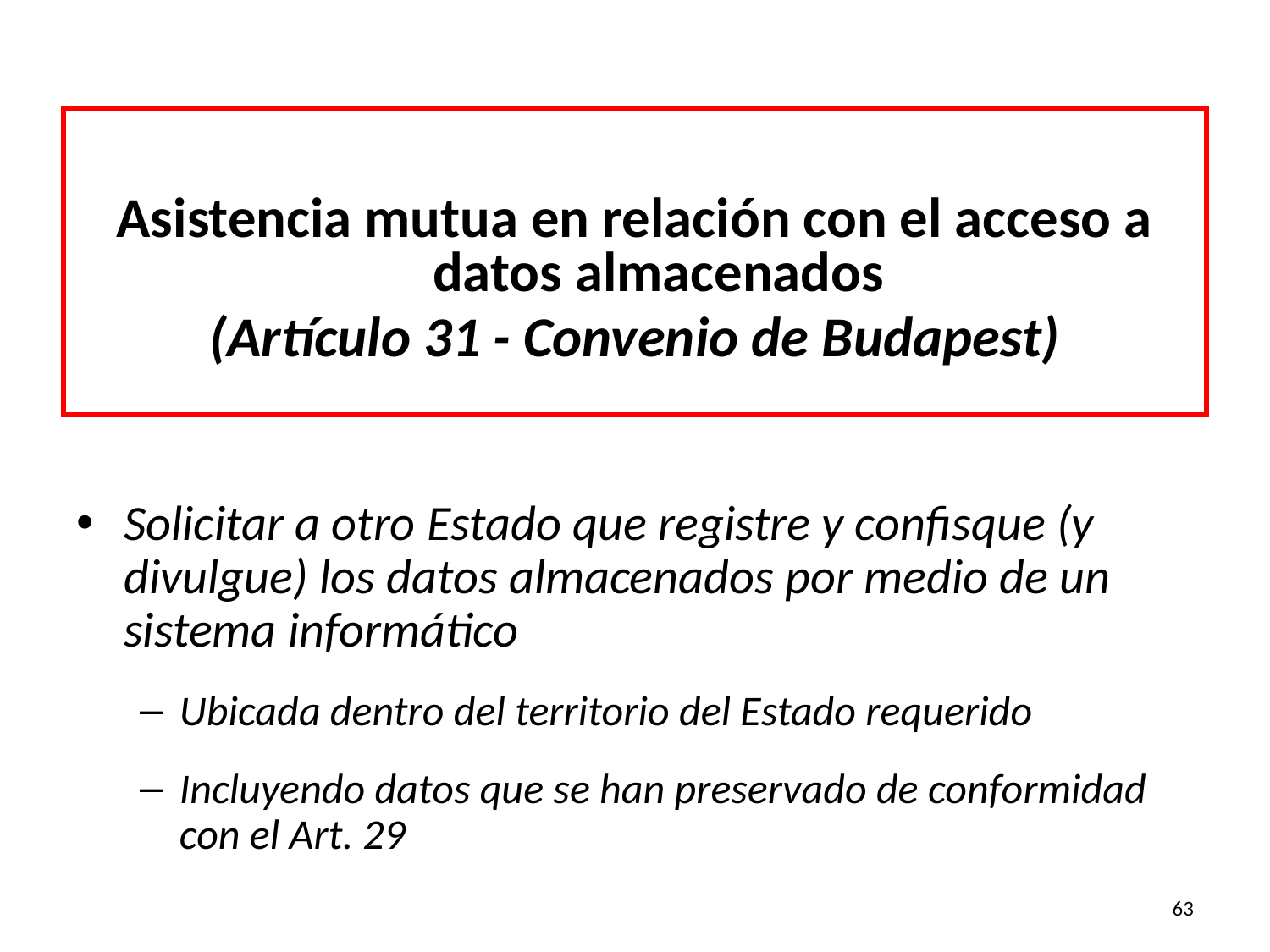

Asistencia mutua en relación con el acceso a datos almacenados
(Artículo 31 - Convenio de Budapest)

Solicitar a otro Estado que registre y confisque (y divulgue) los datos almacenados por medio de un sistema informático
Ubicada dentro del territorio del Estado requerido
Incluyendo datos que se han preservado de conformidad con el Art. 29
63